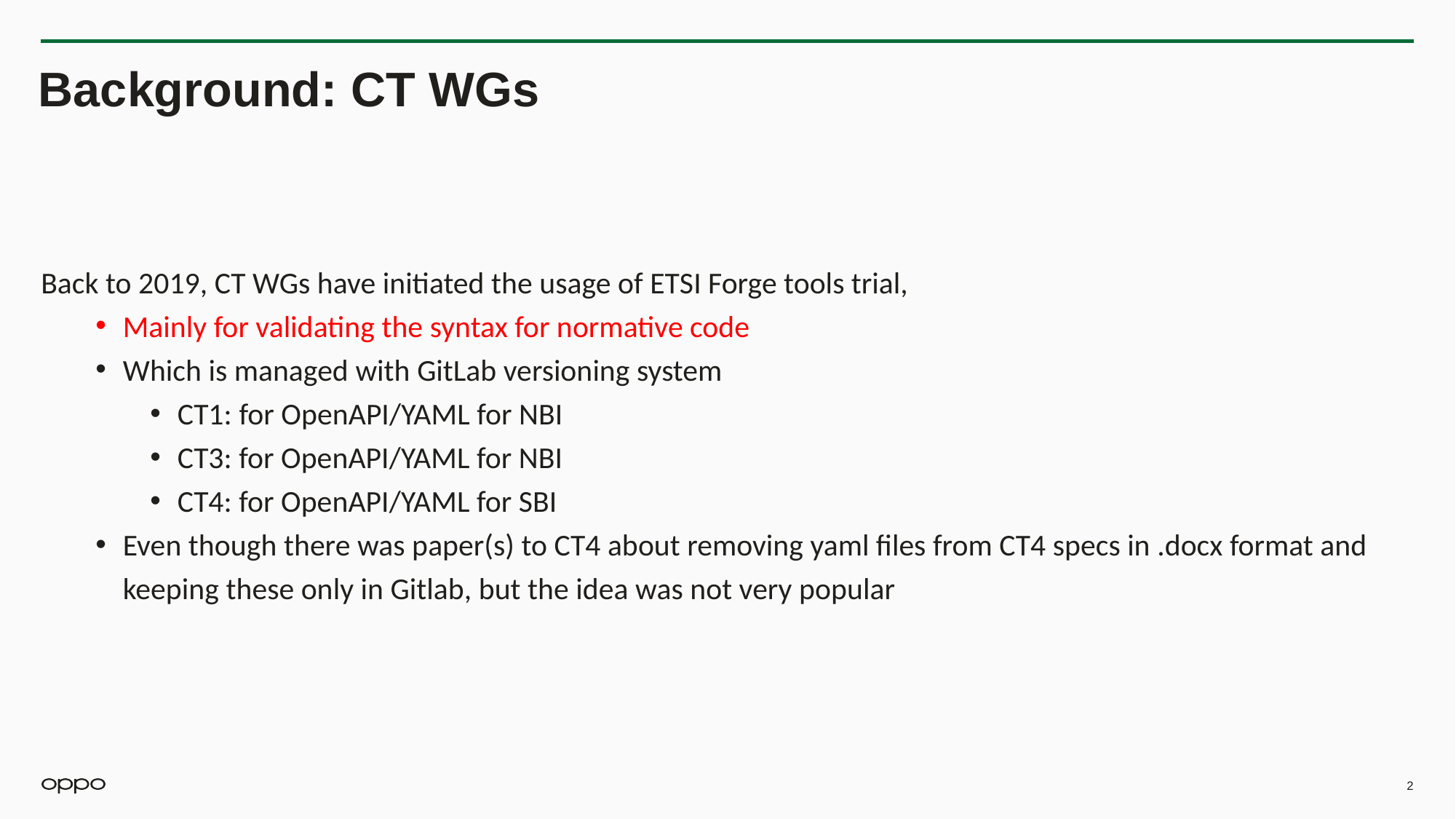

# Background: CT WGs
Back to 2019, CT WGs have initiated the usage of ETSI Forge tools trial,
Mainly for validating the syntax for normative code
Which is managed with GitLab versioning system
CT1: for OpenAPI/YAML for NBI
CT3: for OpenAPI/YAML for NBI
CT4: for OpenAPI/YAML for SBI
Even though there was paper(s) to CT4 about removing yaml files from CT4 specs in .docx format and keeping these only in Gitlab, but the idea was not very popular

2